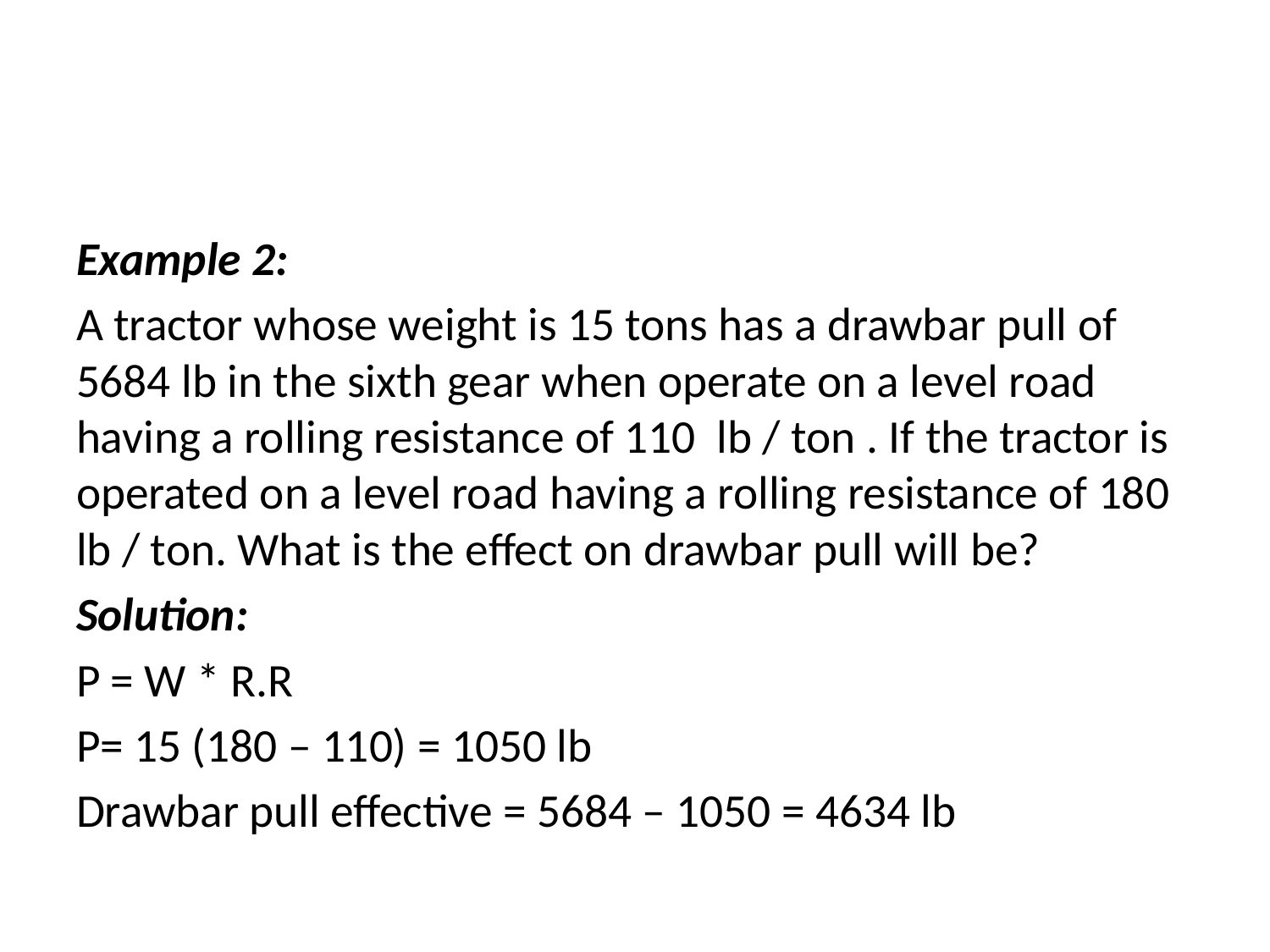

#
Example 2:
A tractor whose weight is 15 tons has a drawbar pull of 5684 lb in the sixth gear when operate on a level road having a rolling resistance of 110  lb / ton . If the tractor is operated on a level road having a rolling resistance of 180 lb / ton. What is the effect on drawbar pull will be?
Solution:
P = W * R.R
P= 15 (180 – 110) = 1050 lb
Drawbar pull effective = 5684 – 1050 = 4634 lb